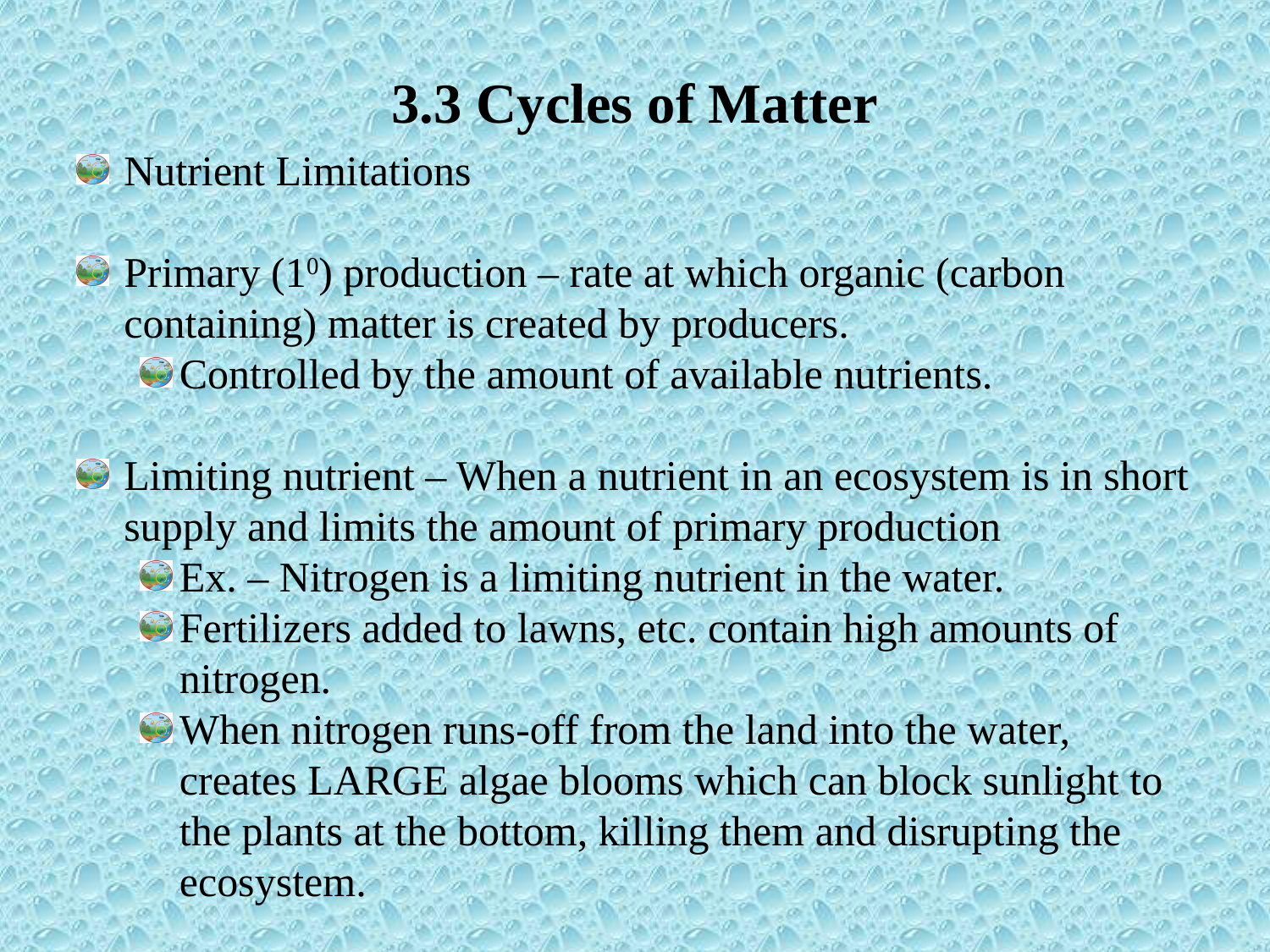

# 3.3 Cycles of Matter
Nutrient Limitations

Primary (10) production – rate at which organic (carbon containing) matter is created by producers.
Controlled by the amount of available nutrients.

Limiting nutrient – When a nutrient in an ecosystem is in short supply and limits the amount of primary production
Ex. – Nitrogen is a limiting nutrient in the water.
Fertilizers added to lawns, etc. contain high amounts of nitrogen.
When nitrogen runs-off from the land into the water, creates LARGE algae blooms which can block sunlight to the plants at the bottom, killing them and disrupting the ecosystem.